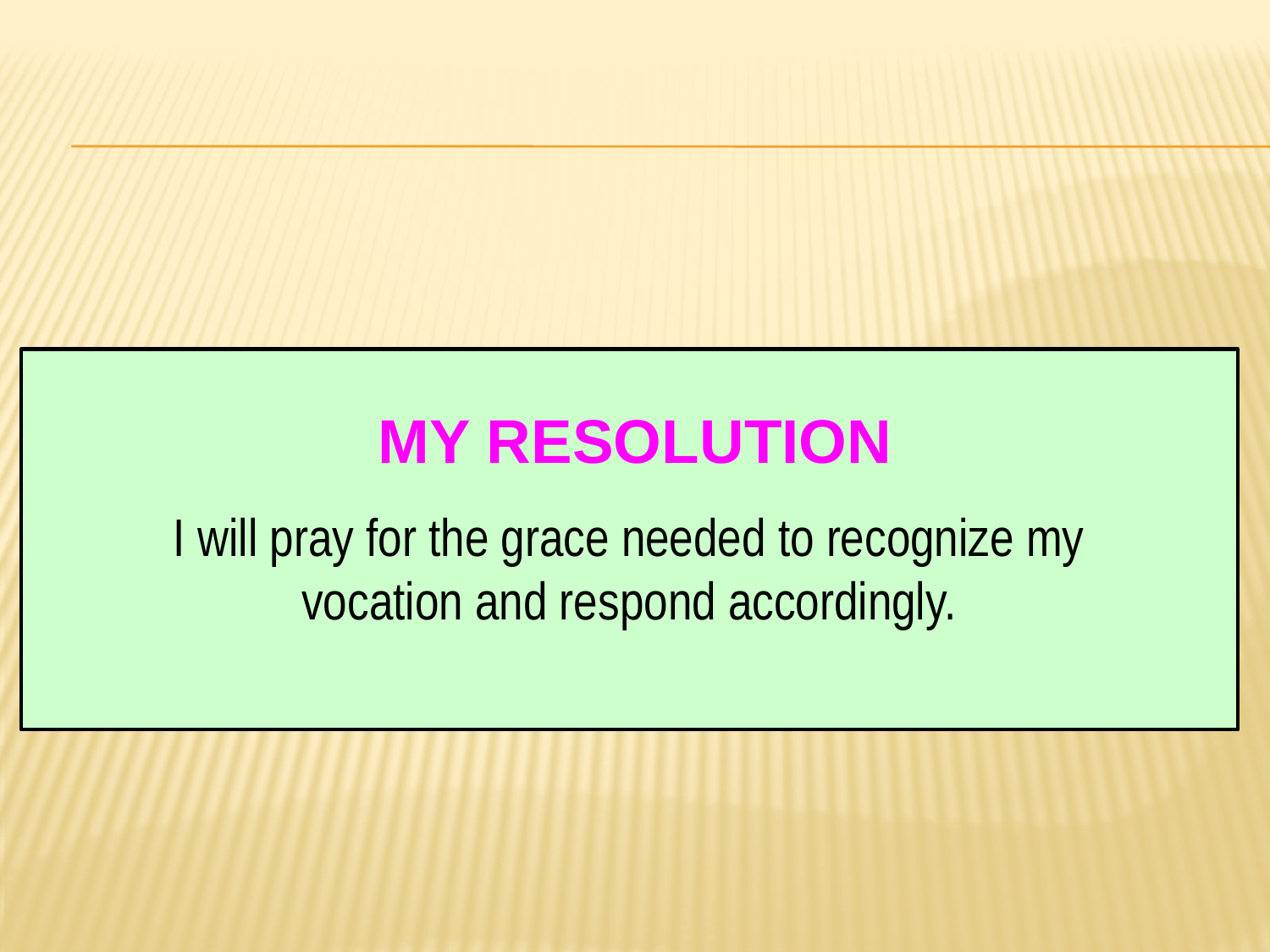

# My Resolution
I will pray for the grace needed to recognize my vocation and respond accordingly.